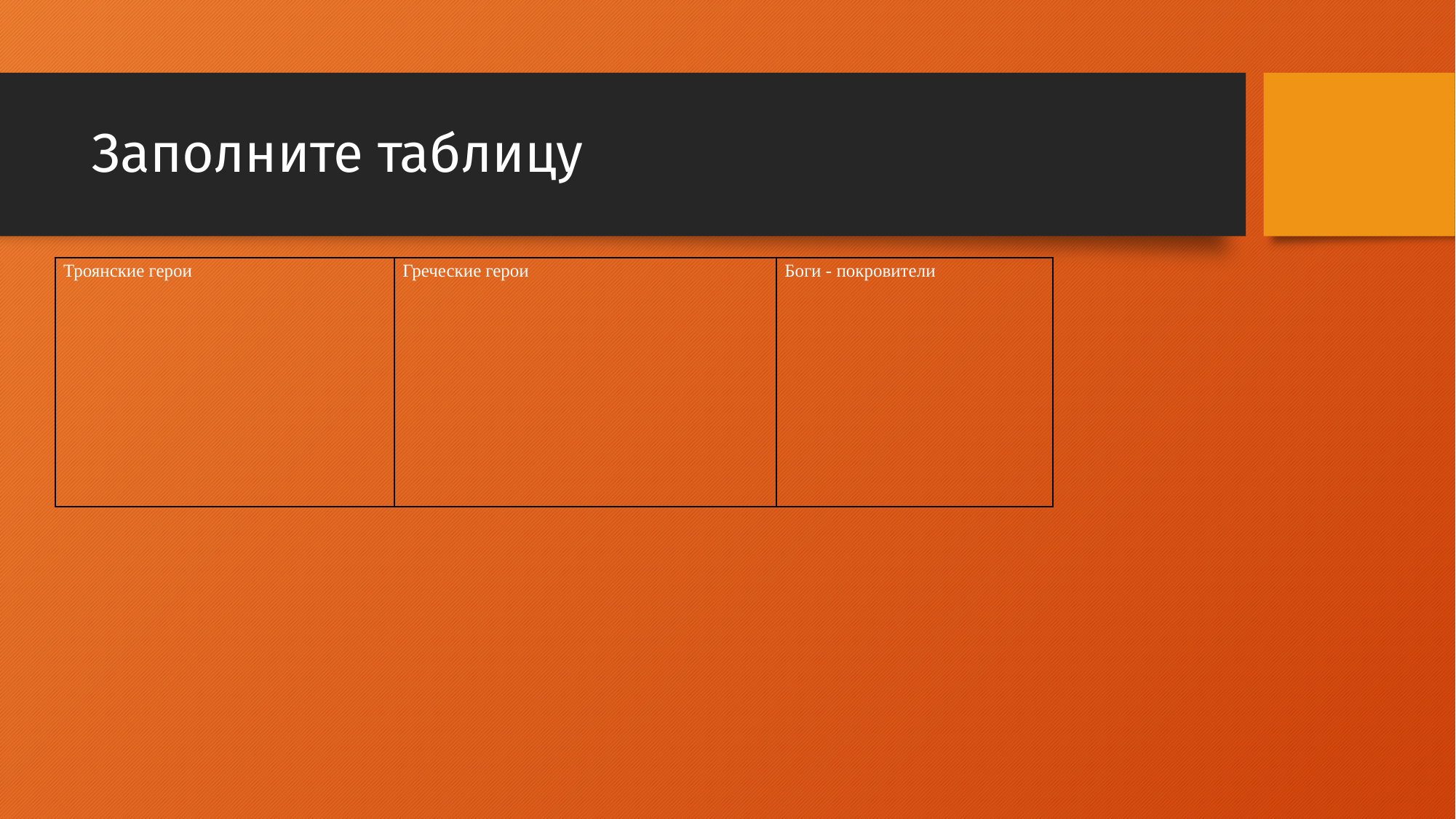

# Заполните таблицу
| Троянские герои | Греческие герои | Боги - покровители |
| --- | --- | --- |